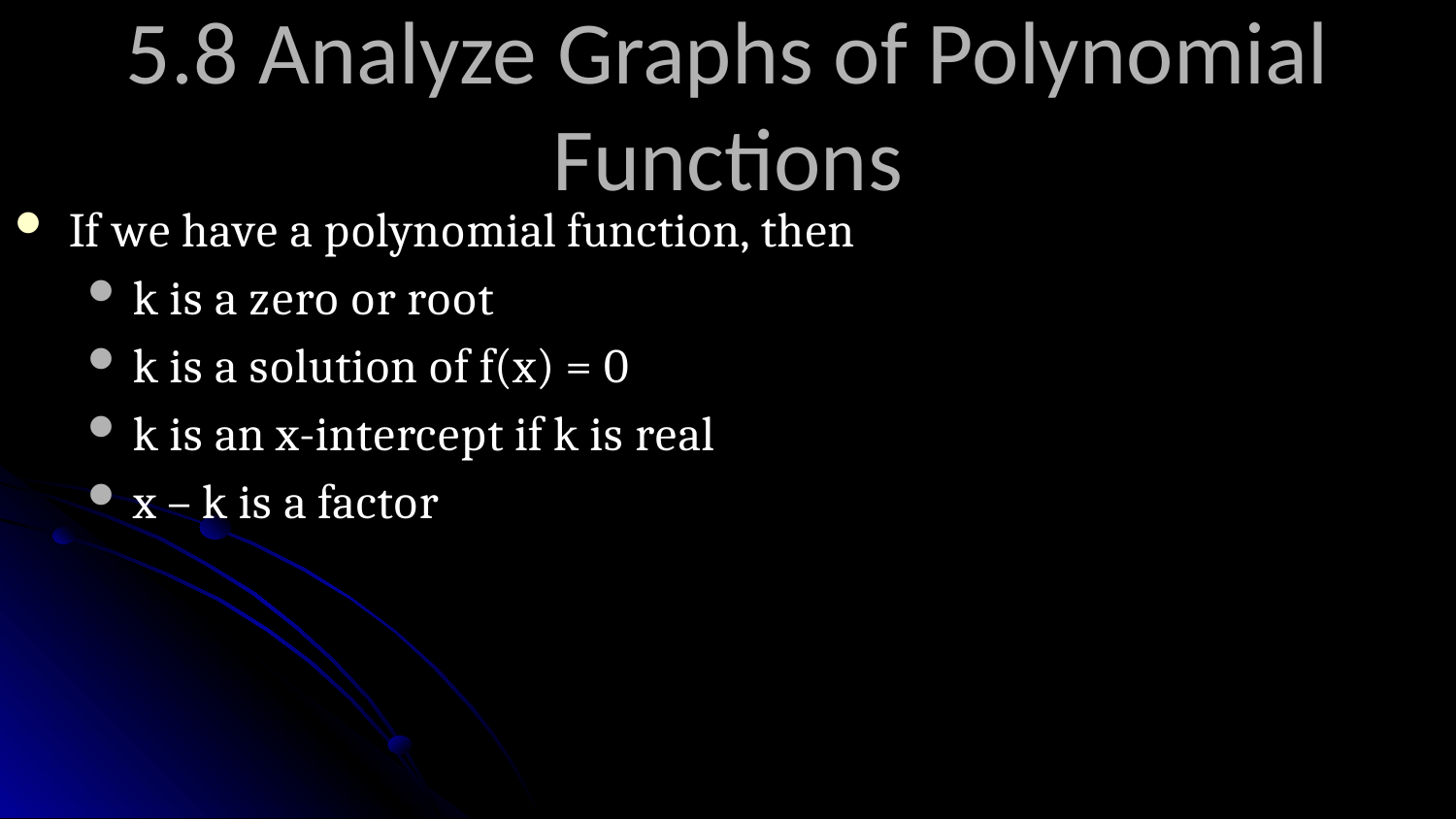

# 5.8 Analyze Graphs of Polynomial Functions
If we have a polynomial function, then
k is a zero or root
k is a solution of f(x) = 0
k is an x-intercept if k is real
x – k is a factor